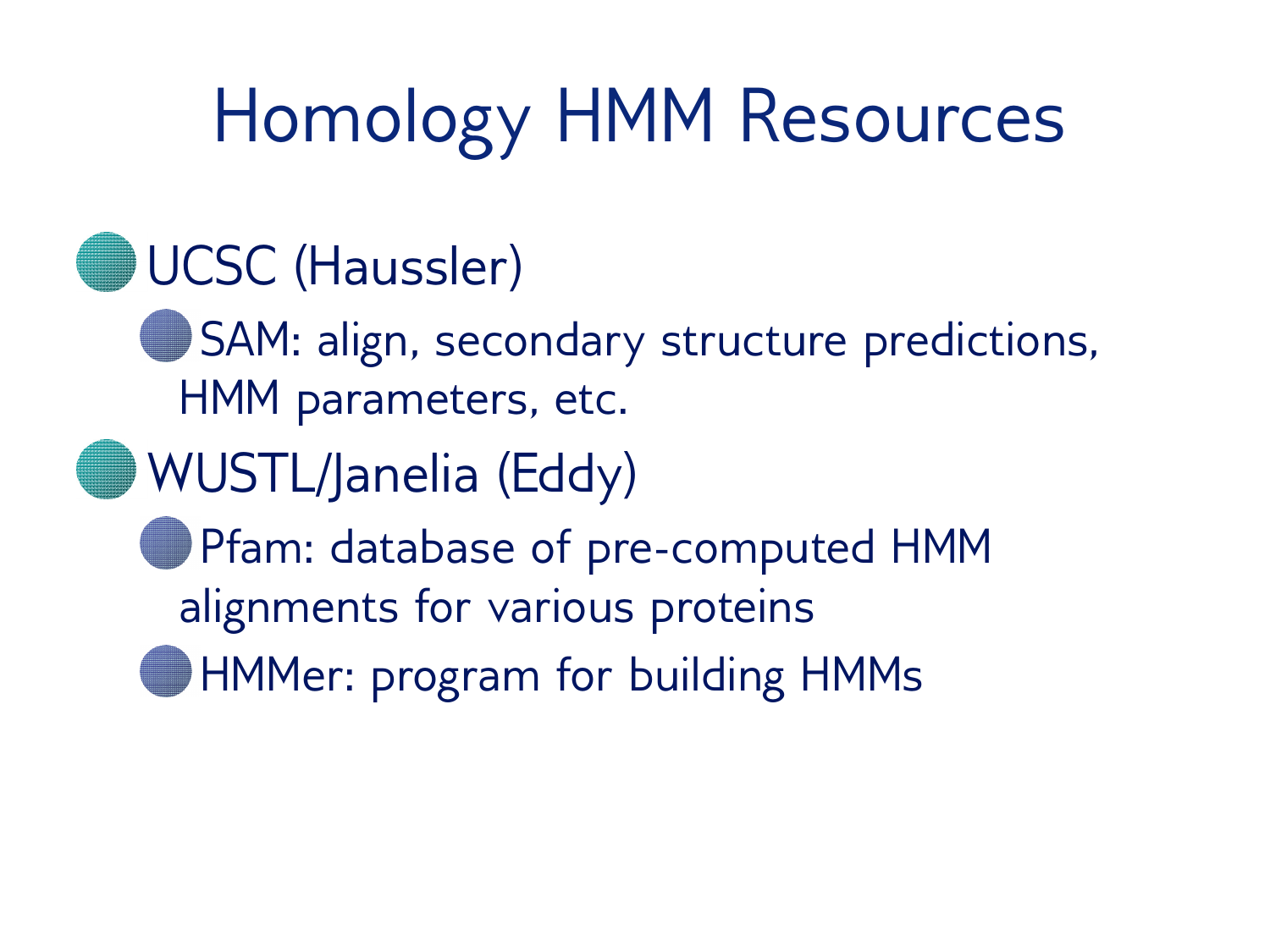

# Homology HMM Resources
UCSC (Haussler)
SAM: align, secondary structure predictions, HMM parameters, etc.
WUSTL/Janelia (Eddy)
Pfam: database of pre-computed HMM alignments for various proteins
HMMer: program for building HMMs